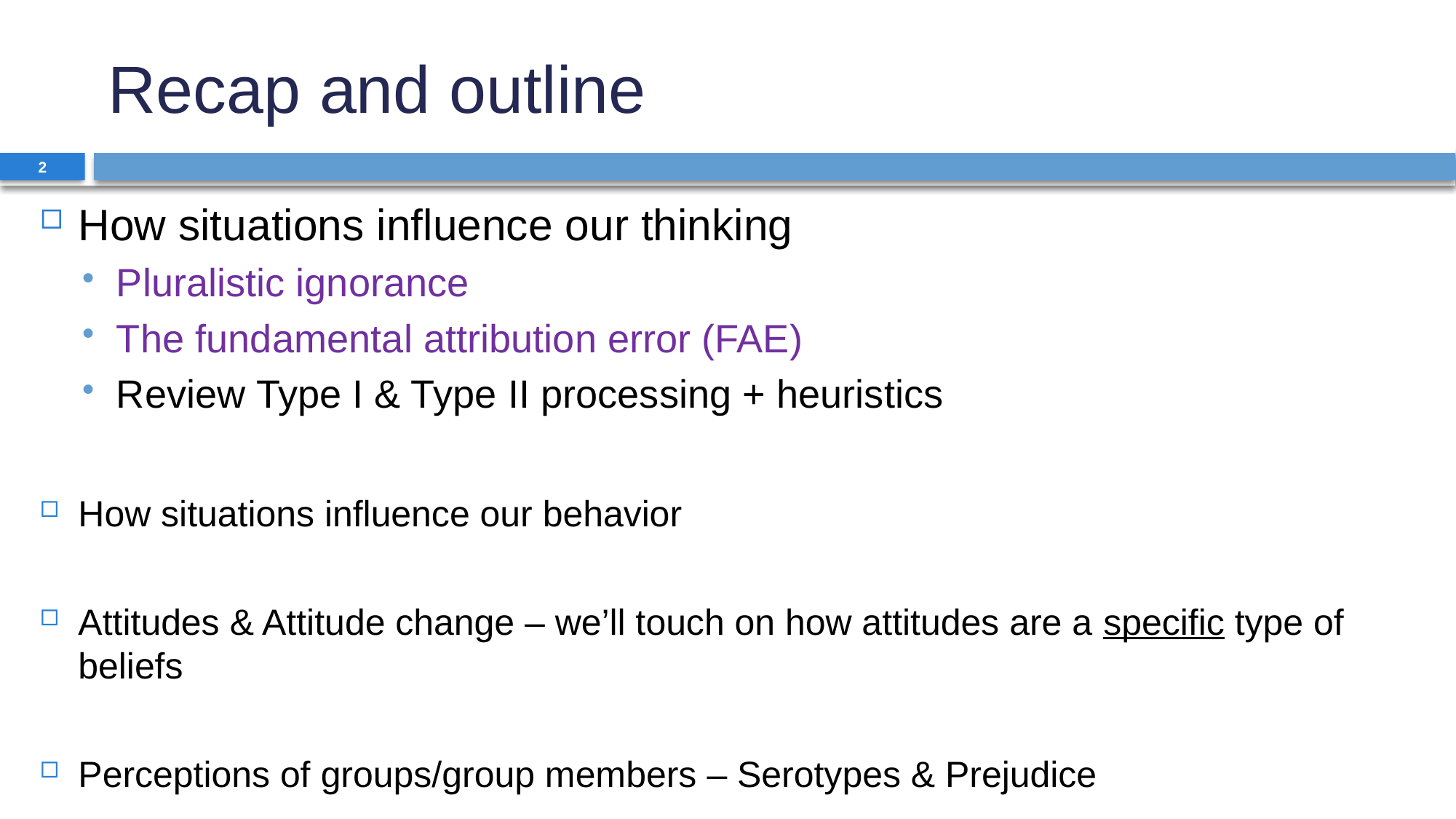

# Recap and outline
2
How situations influence our thinking
Pluralistic ignorance
The fundamental attribution error (FAE)
Review Type I & Type II processing + heuristics

How situations influence our behavior

Attitudes & Attitude change – we’ll touch on how attitudes are a specific type of beliefs

Perceptions of groups/group members – Serotypes & Prejudice